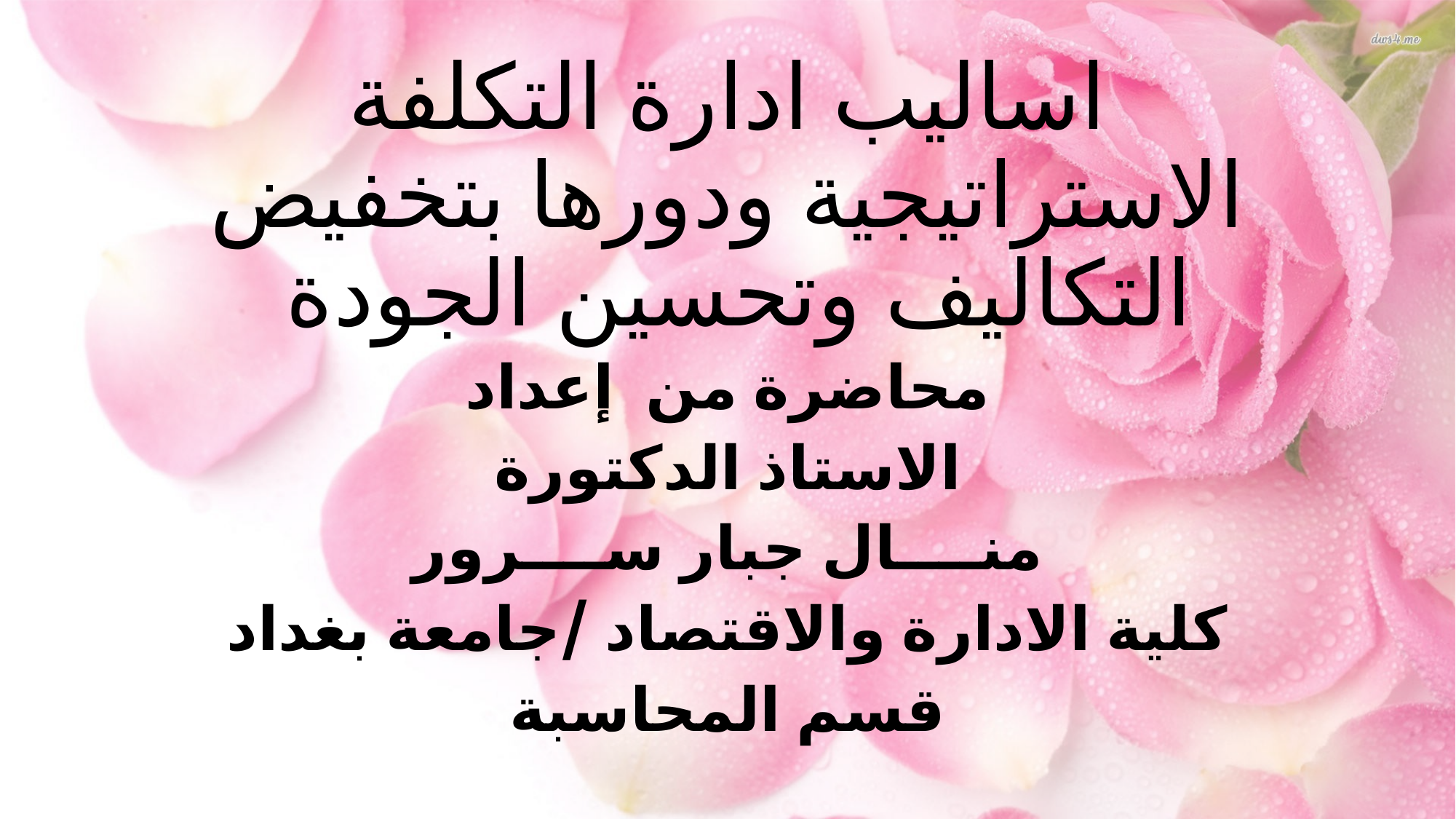

# اساليب ادارة التكلفة الاستراتيجية ودورها بتخفيض التكاليف وتحسين الجودة
محاضرة من  إعداد
الاستاذ الدكتورة
منــــال جبار ســــرور
كلية الادارة والاقتصاد /جامعة بغداد
قسم المحاسبة